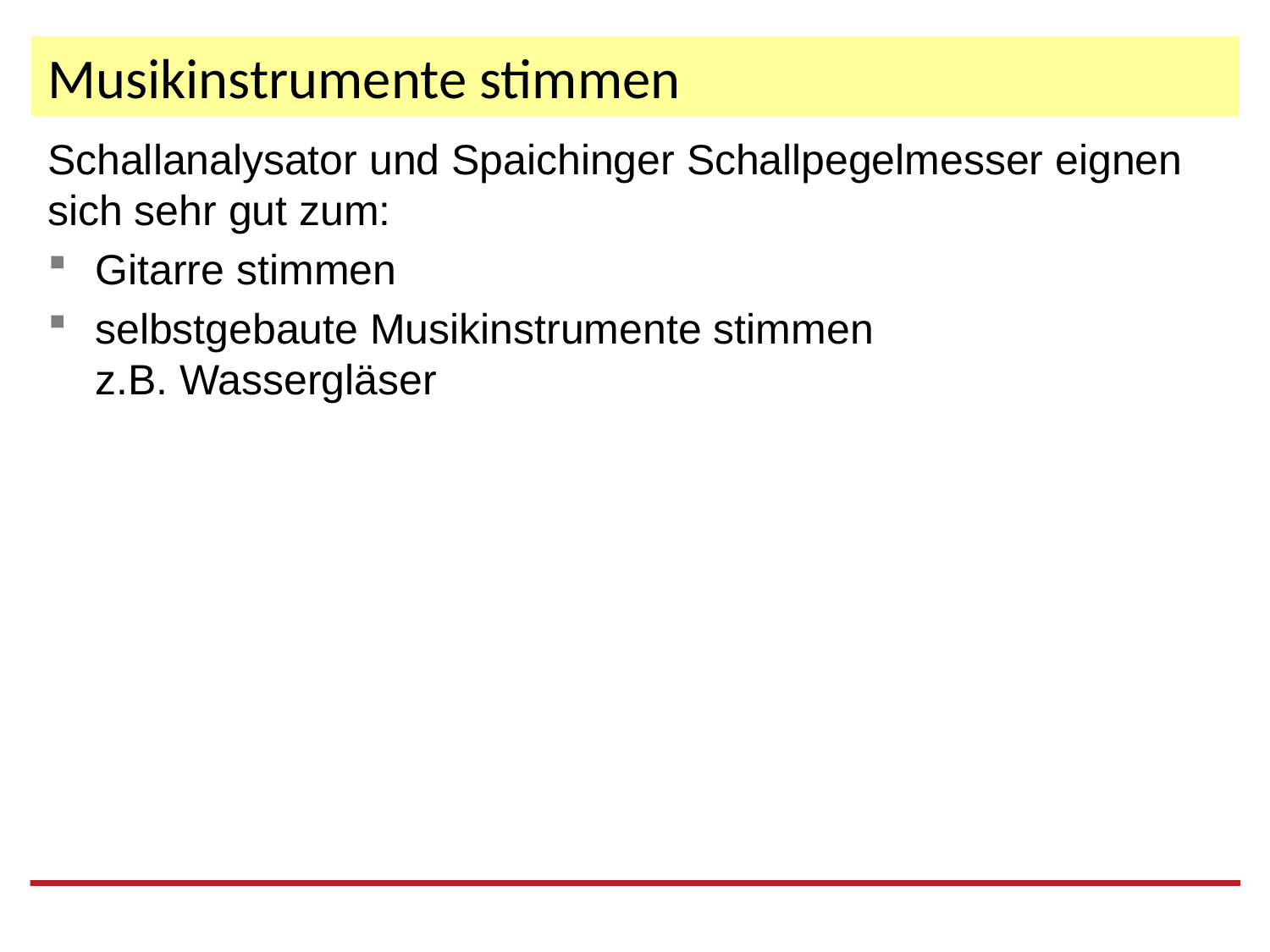

# Musikinstrumente stimmen
Schallanalysator und Spaichinger Schallpegelmesser eignen sich sehr gut zum:
Gitarre stimmen
selbstgebaute Musikinstrumente stimmen
z.B. Wassergläser